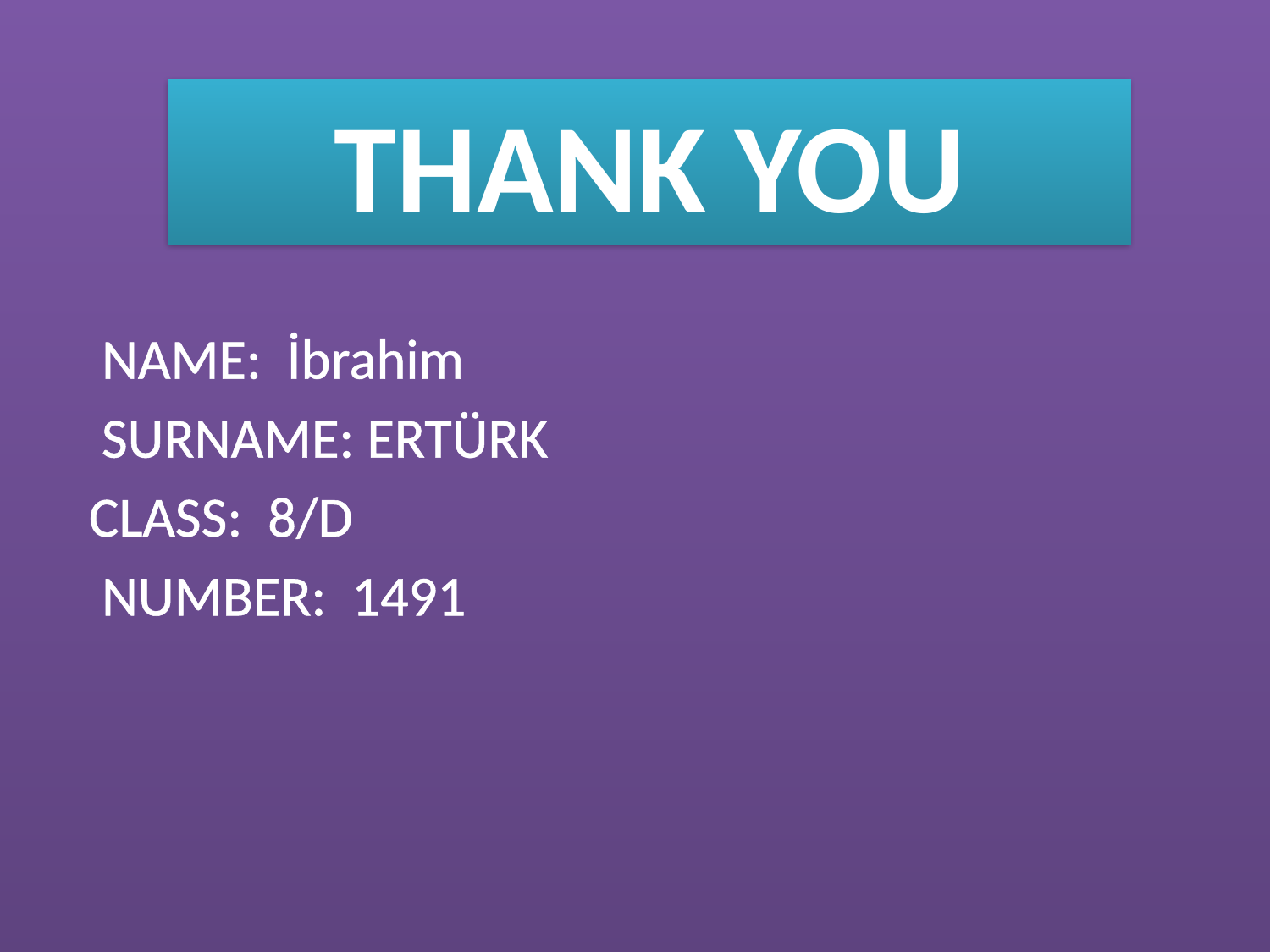

NAME:  İbrahim
       SURNAME: ERTÜRK
      CLASS:  8/D
       NUMBER:  1491
THANK YOU